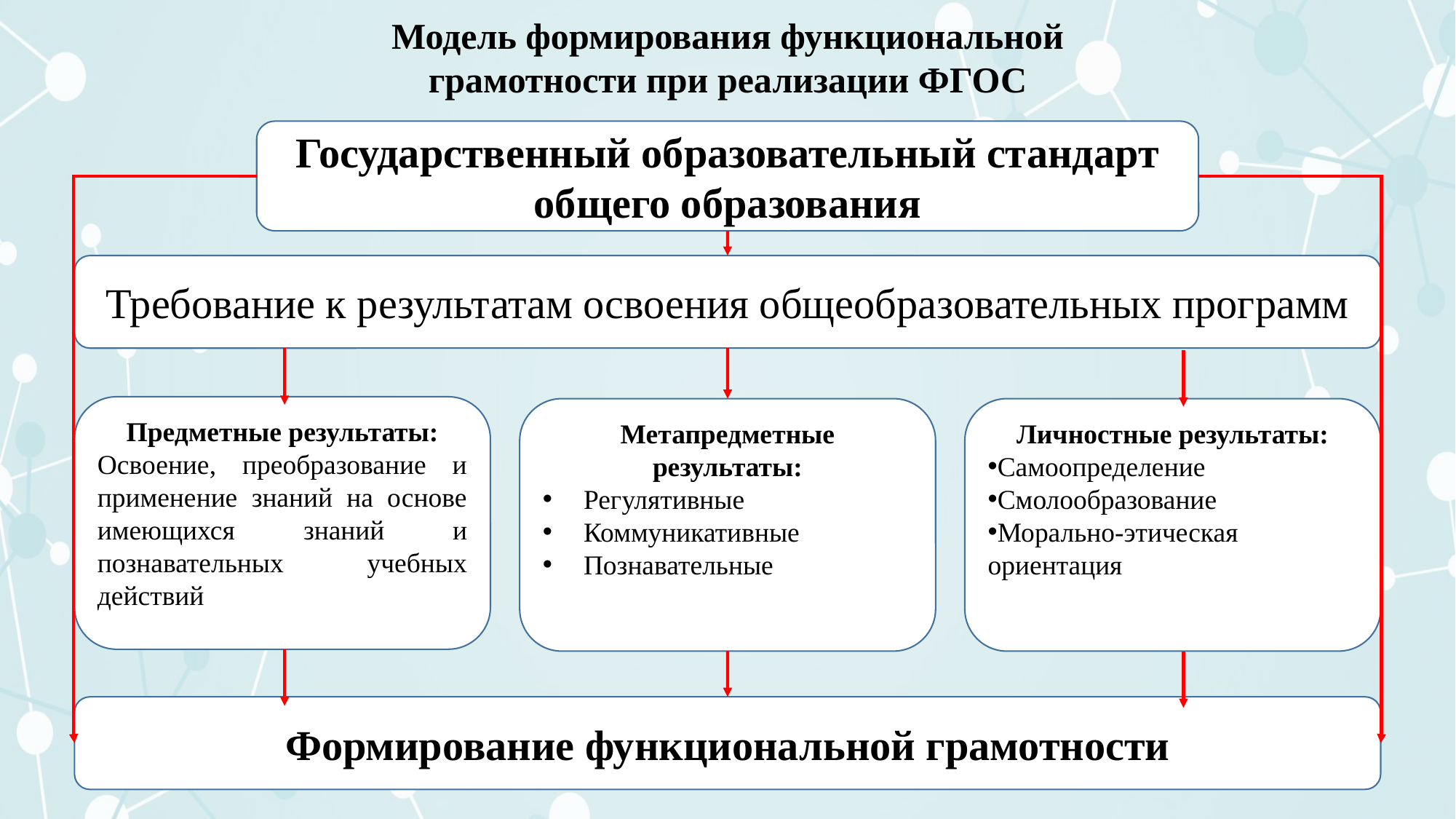

Модель формирования функциональной грамотности при реализации ФГОС
Государственный образовательный стандарт общего образования
Требование к результатам освоения общеобразовательных программ
Предметные результаты:
Освоение, преобразование и применение знаний на основе имеющихся знаний и познавательных учебных действий
Личностные результаты:
Самоопределение
Смолообразование
Морально-этическая ориентация
Метапредметные результаты:
Регулятивные
Коммуникативные
Познавательные

Формирование функциональной грамотности